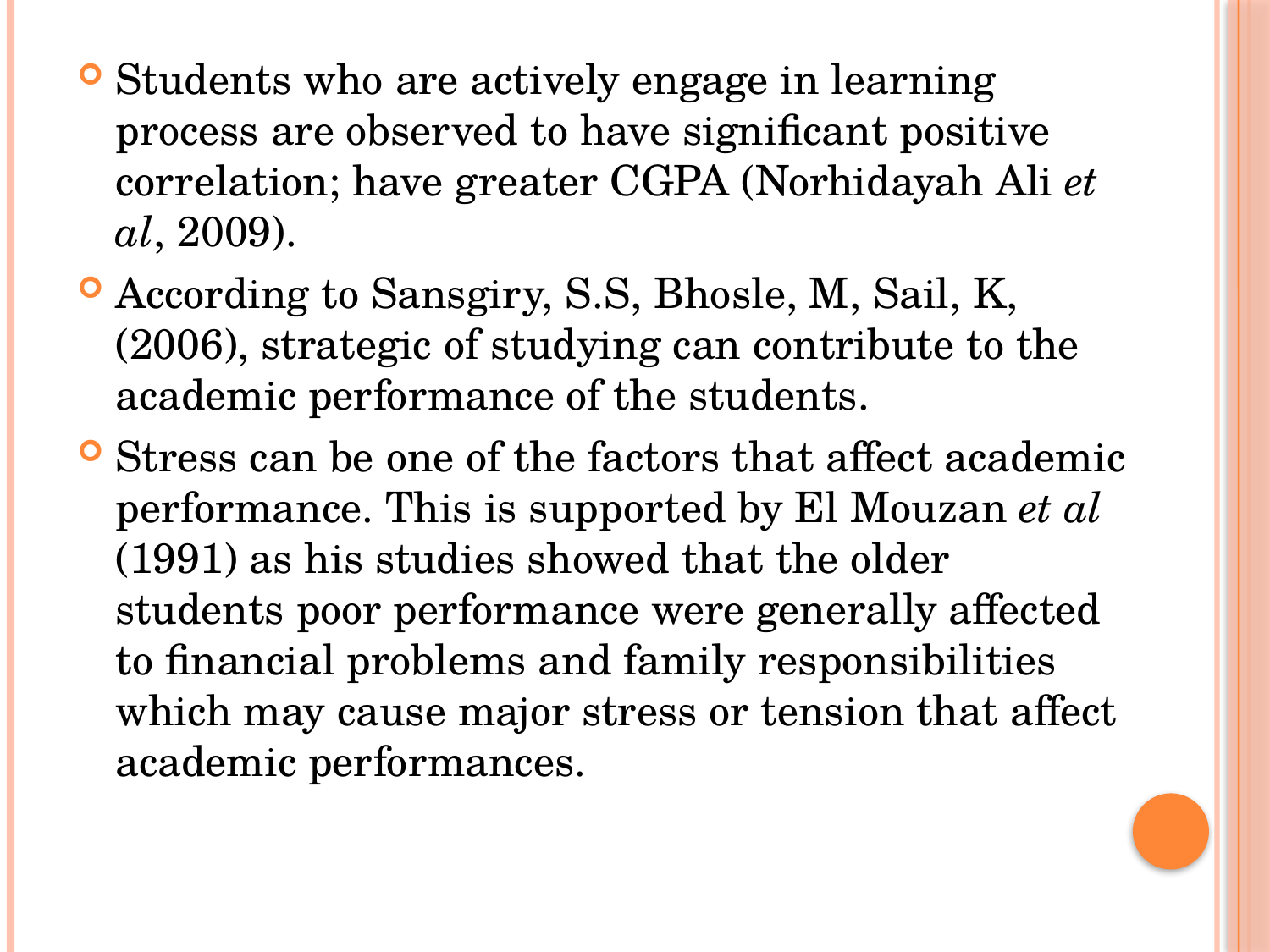

Students who are actively engage in learning process are observed to have significant positive correlation; have greater CGPA (Norhidayah Ali et al, 2009).
According to Sansgiry, S.S, Bhosle, M, Sail, K, (2006), strategic of studying can contribute to the academic performance of the students.
Stress can be one of the factors that affect academic performance. This is supported by El Mouzan et al (1991) as his studies showed that the older students poor performance were generally affected to financial problems and family responsibilities which may cause major stress or tension that affect academic performances.